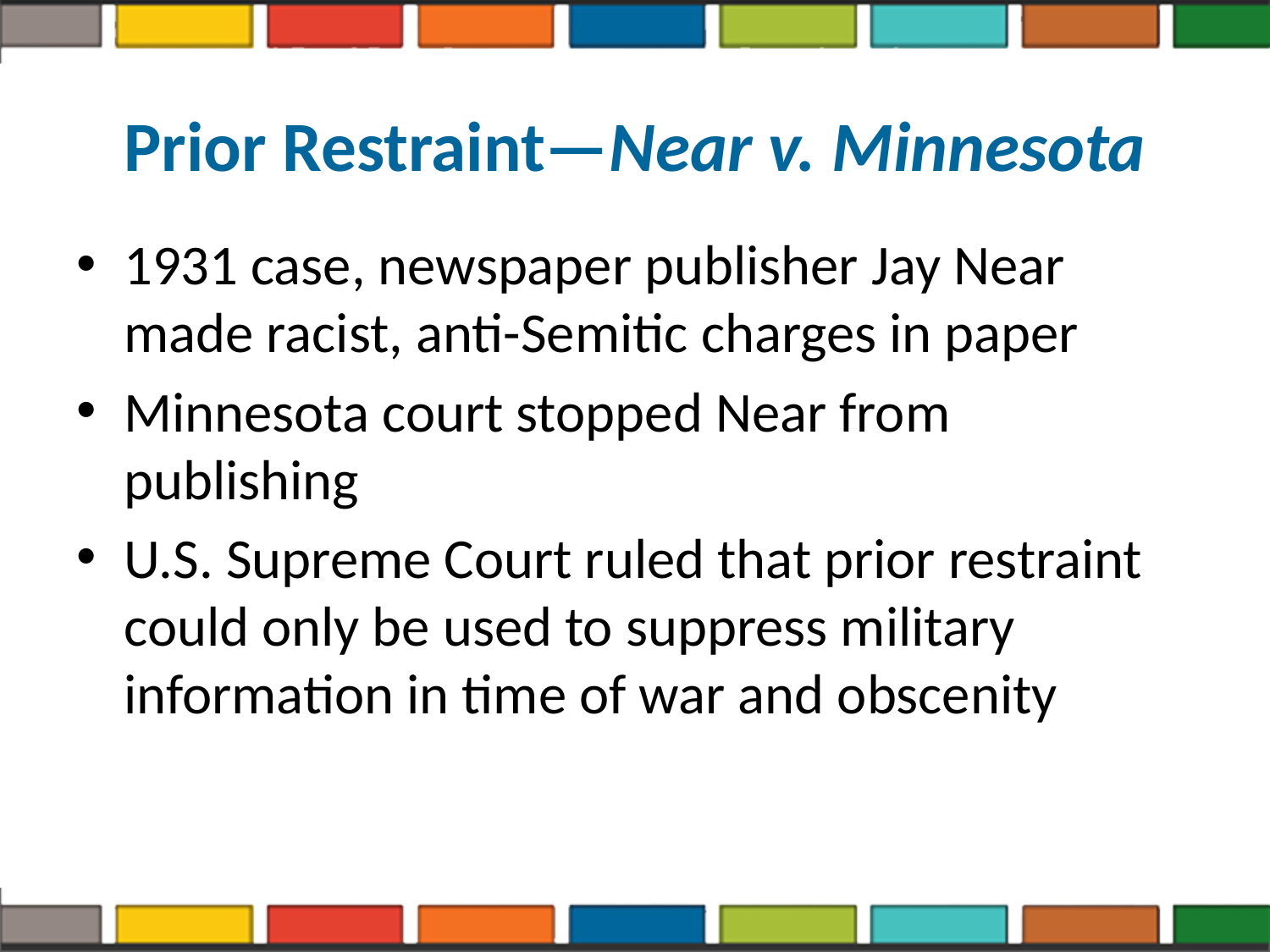

# Prior Restraint—Near v. Minnesota
1931 case, newspaper publisher Jay Near made racist, anti-Semitic charges in paper
Minnesota court stopped Near from publishing
U.S. Supreme Court ruled that prior restraint could only be used to suppress military information in time of war and obscenity